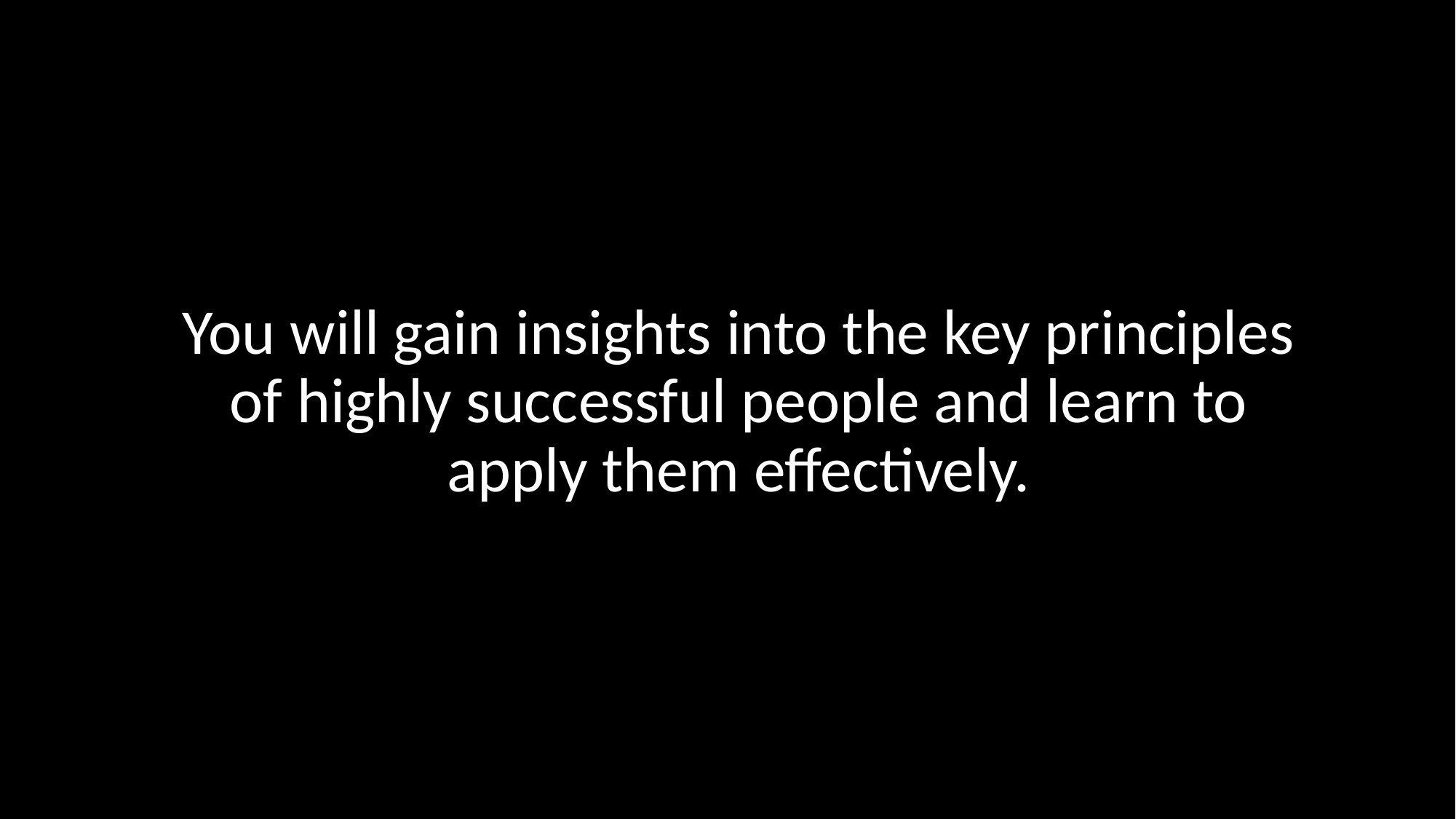

You will gain insights into the key principles of highly successful people and learn to apply them effectively.